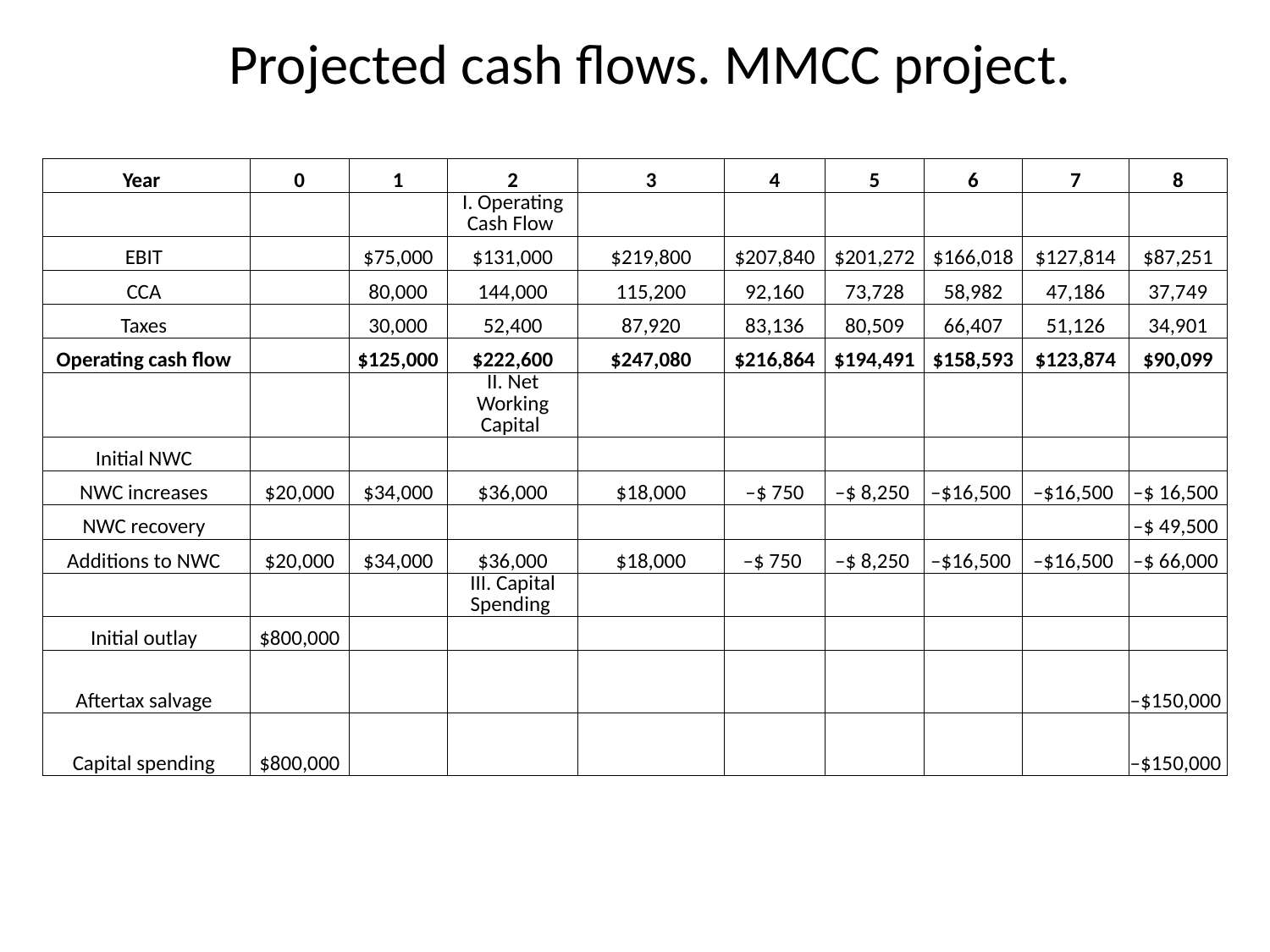

# Projected cash flows. MMCC project.
| Year | 0 | 1 | 2 | 3 | 4 | 5 | 6 | 7 | 8 |
| --- | --- | --- | --- | --- | --- | --- | --- | --- | --- |
|  |  |  | I. Operating Cash Flow |  |  |  |  |  |  |
| EBIT |  | $75,000 | $131,000 | $219,800 | $207,840 | $201,272 | $166,018 | $127,814 | $87,251 |
| CCA |  | 80,000 | 144,000 | 115,200 | 92,160 | 73,728 | 58,982 | 47,186 | 37,749 |
| Taxes |  | 30,000 | 52,400 | 87,920 | 83,136 | 80,509 | 66,407 | 51,126 | 34,901 |
| Operating cash flow |  | $125,000 | $222,600 | $247,080 | $216,864 | $194,491 | $158,593 | $123,874 | $90,099 |
|  |  |  | II. Net Working Capital |  |  |  |  |  |  |
| Initial NWC |  |  |  |  |  |  |  |  |  |
| NWC increases | $20,000 | $34,000 | $36,000 | $18,000 | –$ 750 | –$ 8,250 | –$16,500 | –$16,500 | –$ 16,500 |
| NWC recovery |  |  |  |  |  |  |  |  | –$ 49,500 |
| Additions to NWC | $20,000 | $34,000 | $36,000 | $18,000 | –$ 750 | –$ 8,250 | –$16,500 | –$16,500 | –$ 66,000 |
|  |  |  | III. Capital Spending |  |  |  |  |  |  |
| Initial outlay | $800,000 |  |  |  |  |  |  |  |  |
| Aftertax salvage |  |  |  |  |  |  |  |  | –$150,000 |
| Capital spending | $800,000 |  |  |  |  |  |  |  | –$150,000 |